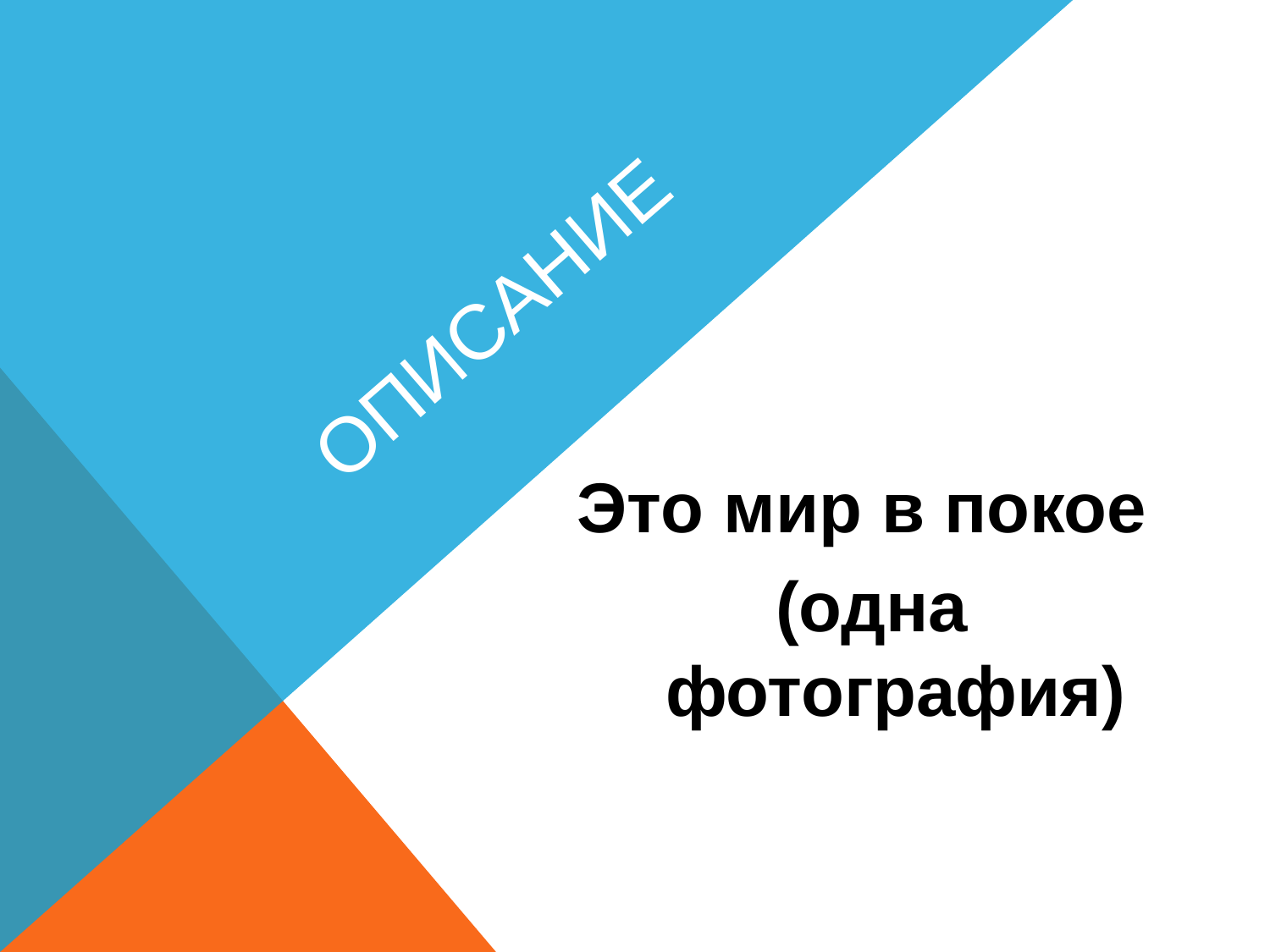

# Описание

Это мир в покое
(одна фотография)